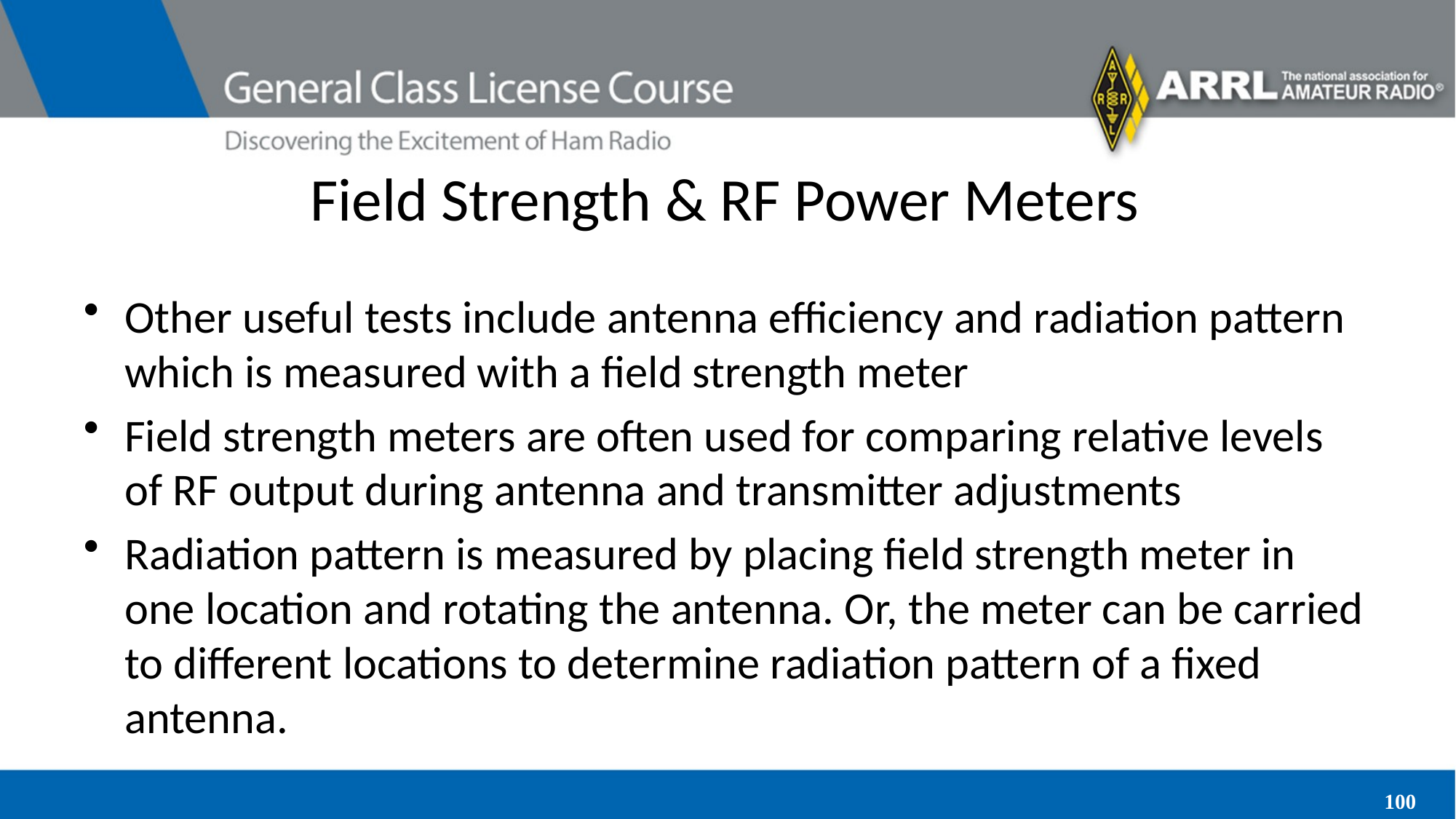

# Field Strength & RF Power Meters
Other useful tests include antenna efficiency and radiation pattern which is measured with a field strength meter
Field strength meters are often used for comparing relative levels of RF output during antenna and transmitter adjustments
Radiation pattern is measured by placing field strength meter in one location and rotating the antenna. Or, the meter can be carried to different locations to determine radiation pattern of a fixed antenna.